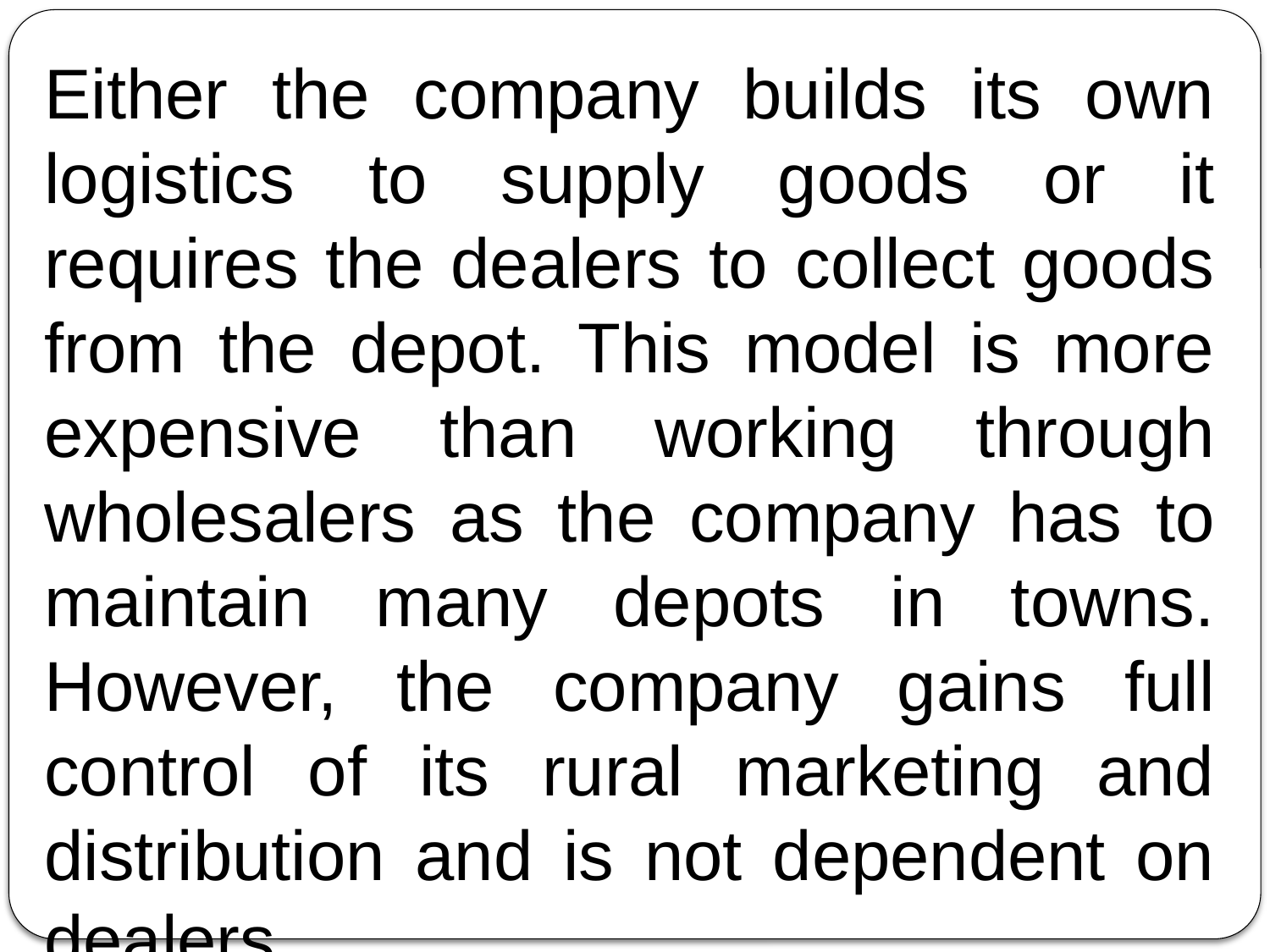

Either the company builds its own logistics to supply goods or it requires the dealers to collect goods from the depot. This model is more expensive than working through wholesalers as the company has to maintain many depots in towns. However, the company gains full control of its rural marketing and distribution and is not dependent on dealers.